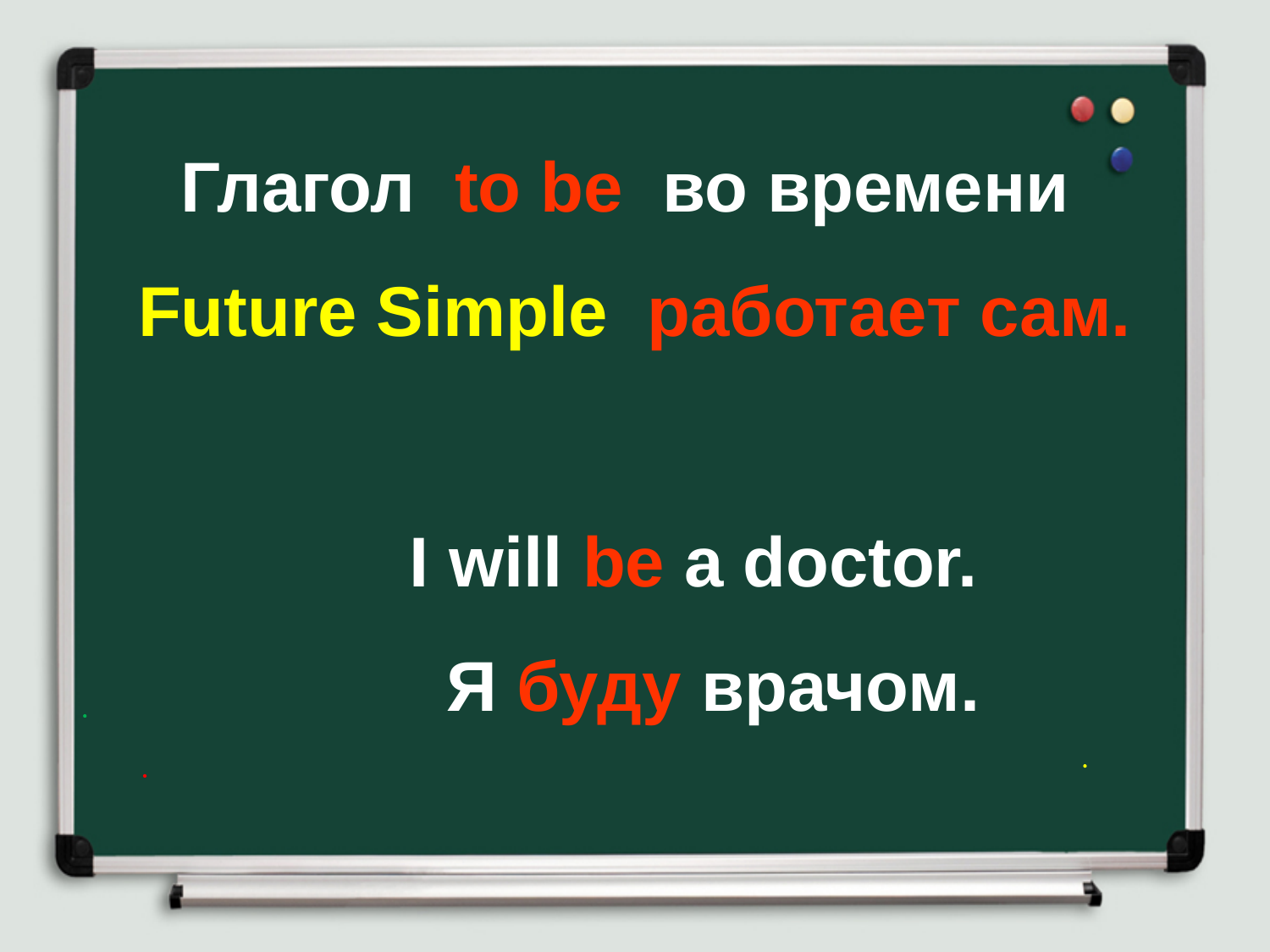

#
Глагол  to be  во времени
 Future Simple  работает сам.

         I will be a doctor.
         Я буду врачом.